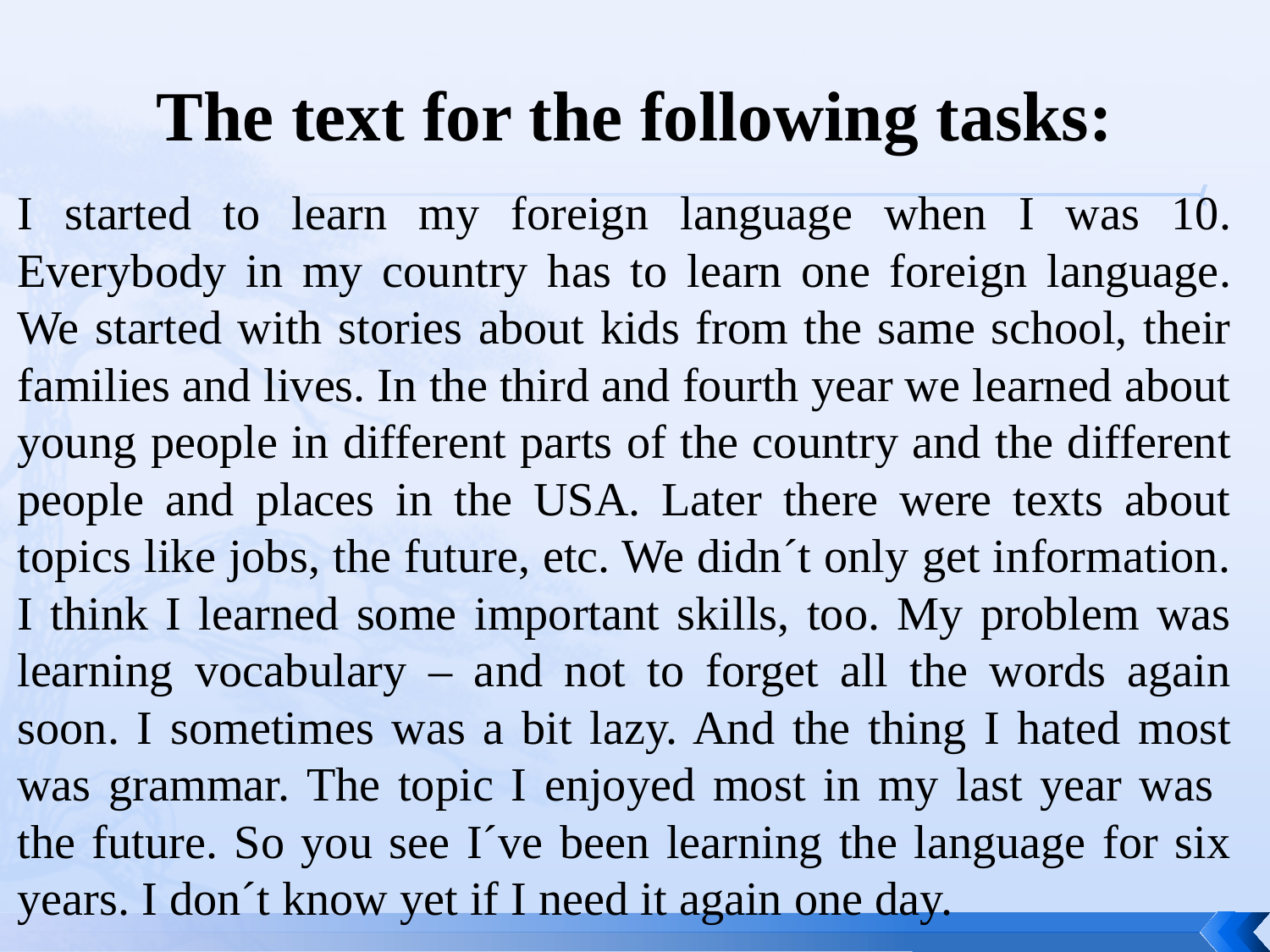

# The text for the following tasks:
I started to learn my foreign language when I was 10. Everybody in my country has to learn one foreign language. We started with stories about kids from the same school, their families and lives. In the third and fourth year we learned about young people in different parts of the country and the different people and places in the USA. Later there were texts about topics like jobs, the future, etc. We didn´t only get information. I think I learned some important skills, too. My problem was learning vocabulary – and not to forget all the words again soon. I sometimes was a bit lazy. And the thing I hated most was grammar. The topic I enjoyed most in my last year was
the future. So you see I´ve been learning the language for six years. I don´t know yet if I need it again one day.